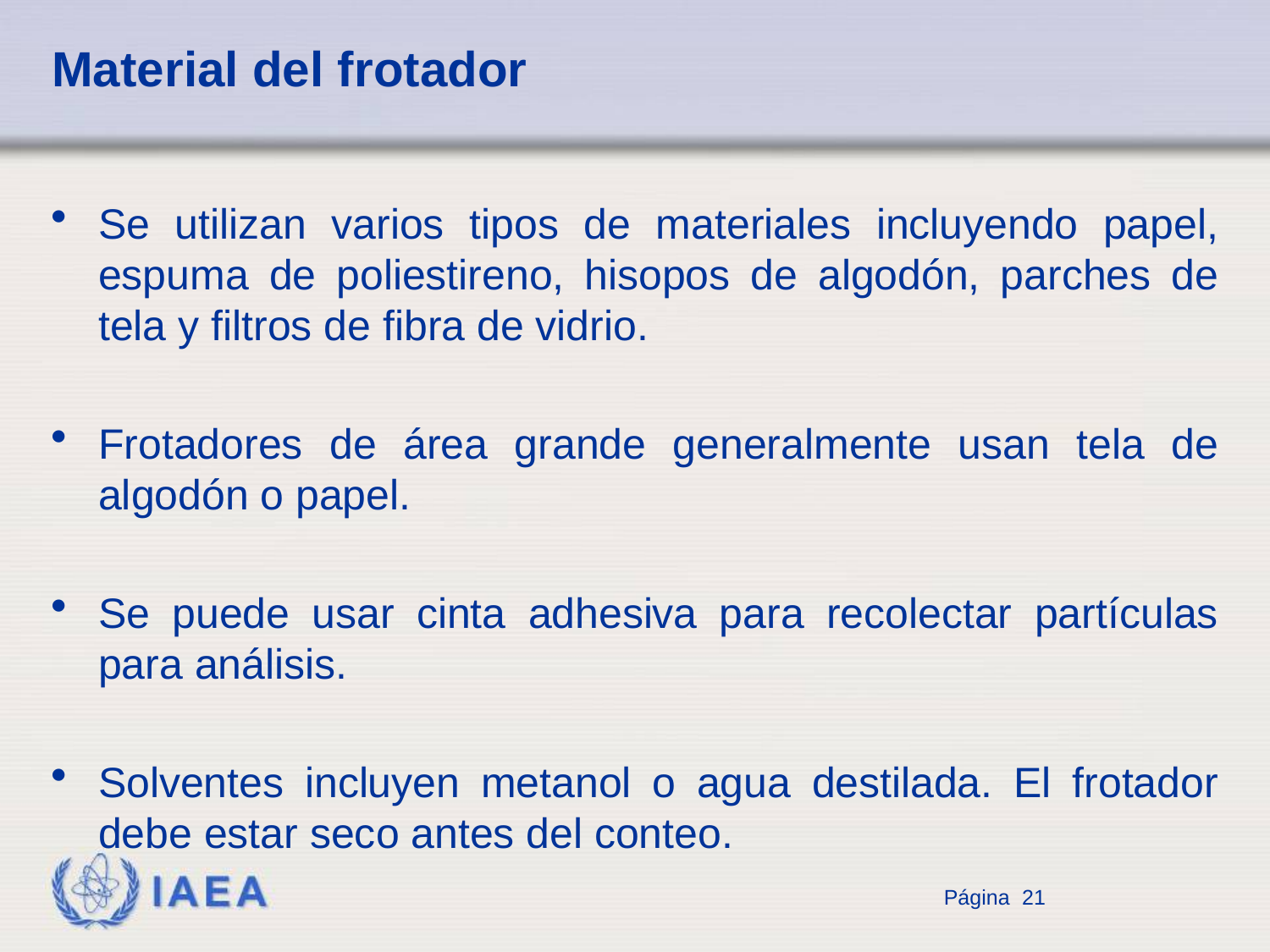

# Material del frotador
Se utilizan varios tipos de materiales incluyendo papel, espuma de poliestireno, hisopos de algodón, parches de tela y filtros de fibra de vidrio.

Frotadores de área grande generalmente usan tela de algodón o papel.

Se puede usar cinta adhesiva para recolectar partículas para análisis.

Solventes incluyen metanol o agua destilada. El frotador debe estar seco antes del conteo.